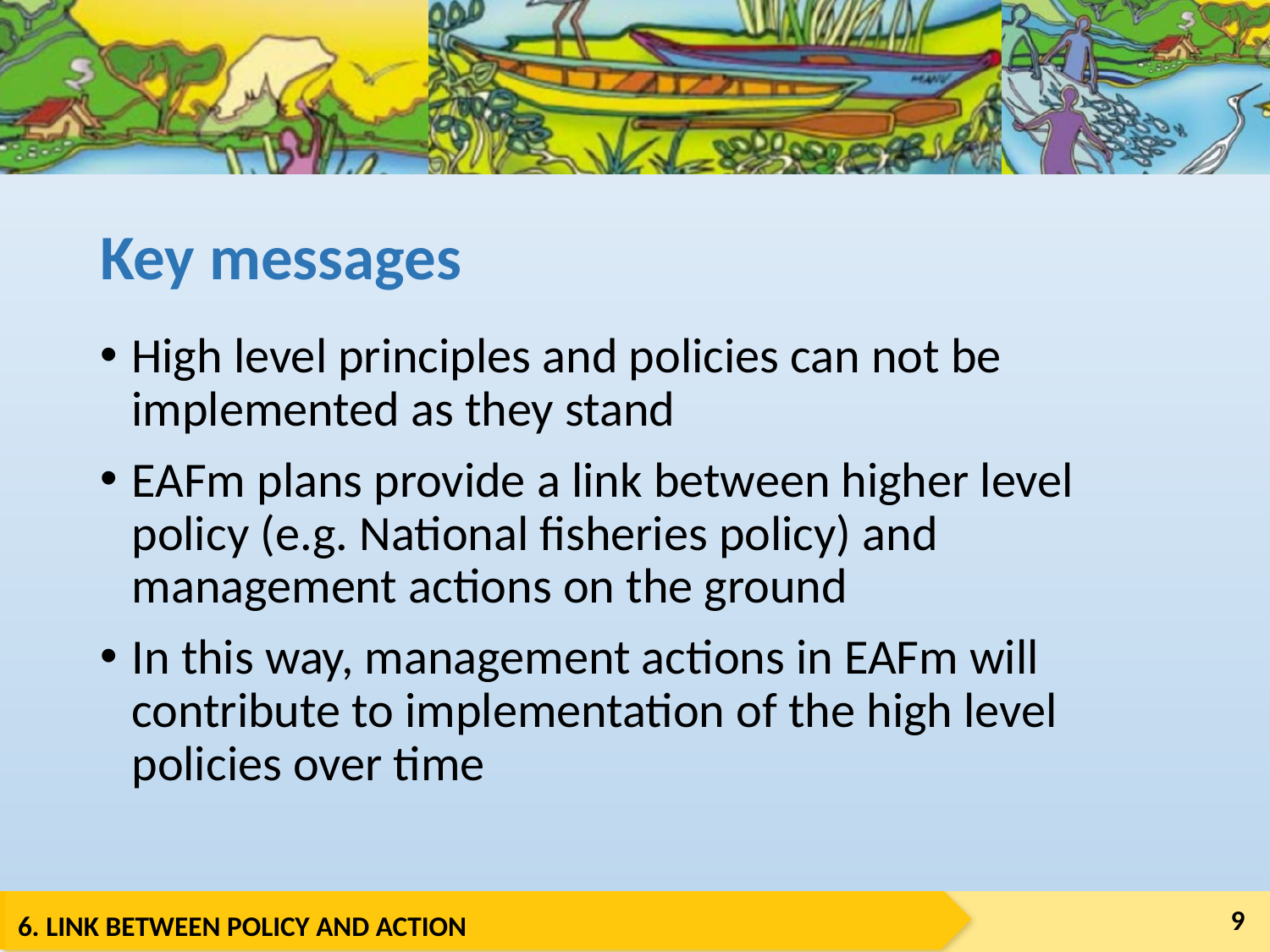

# Key messages
High level principles and policies can not be implemented as they stand
EAFm plans provide a link between higher level policy (e.g. National fisheries policy) and management actions on the ground
In this way, management actions in EAFm will contribute to implementation of the high level policies over time
9